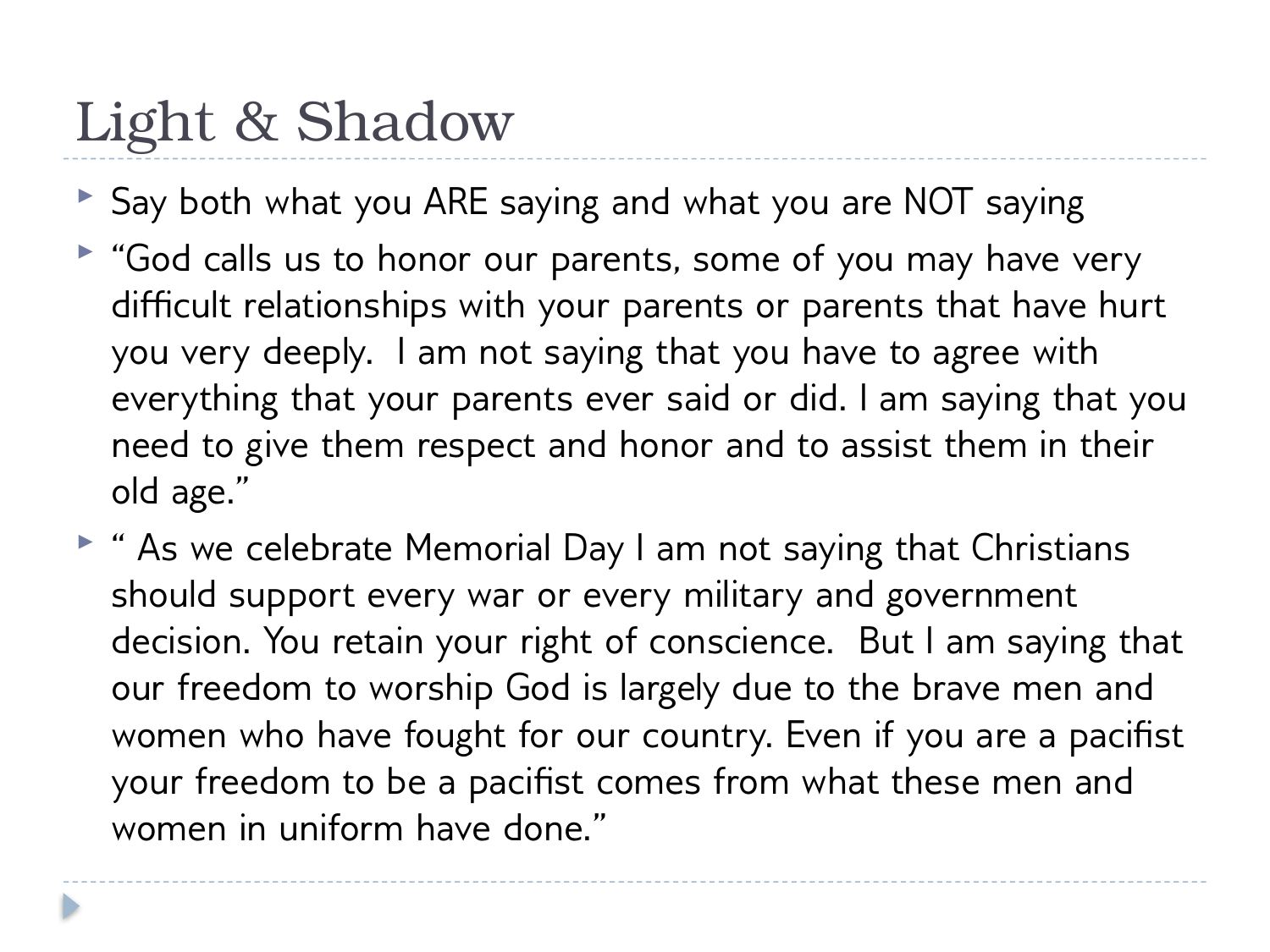

# Light & Shadow
Say both what you ARE saying and what you are NOT saying
“God calls us to honor our parents, some of you may have very difficult relationships with your parents or parents that have hurt you very deeply.  I am not saying that you have to agree with everything that your parents ever said or did. I am saying that you need to give them respect and honor and to assist them in their old age.”
“ As we celebrate Memorial Day I am not saying that Christians should support every war or every military and government decision. You retain your right of conscience.  But I am saying that our freedom to worship God is largely due to the brave men and women who have fought for our country. Even if you are a pacifist your freedom to be a pacifist comes from what these men and women in uniform have done.”